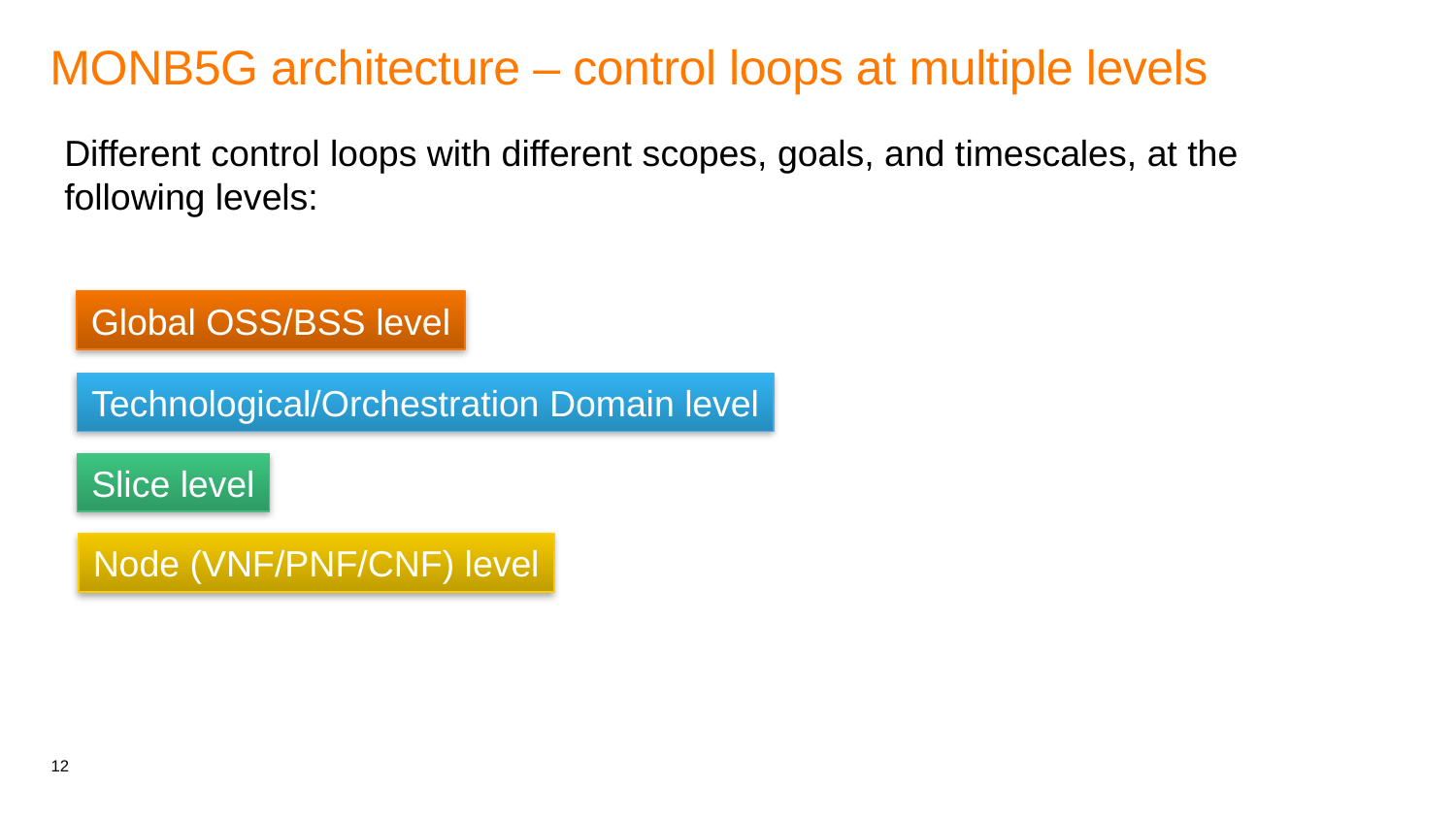

# MONB5G architecture – control loops at multiple levels
Different control loops with different scopes, goals, and timescales, at the following levels:
Global OSS/BSS level
Technological/Orchestration Domain level
Slice level
Node (VNF/PNF/CNF) level